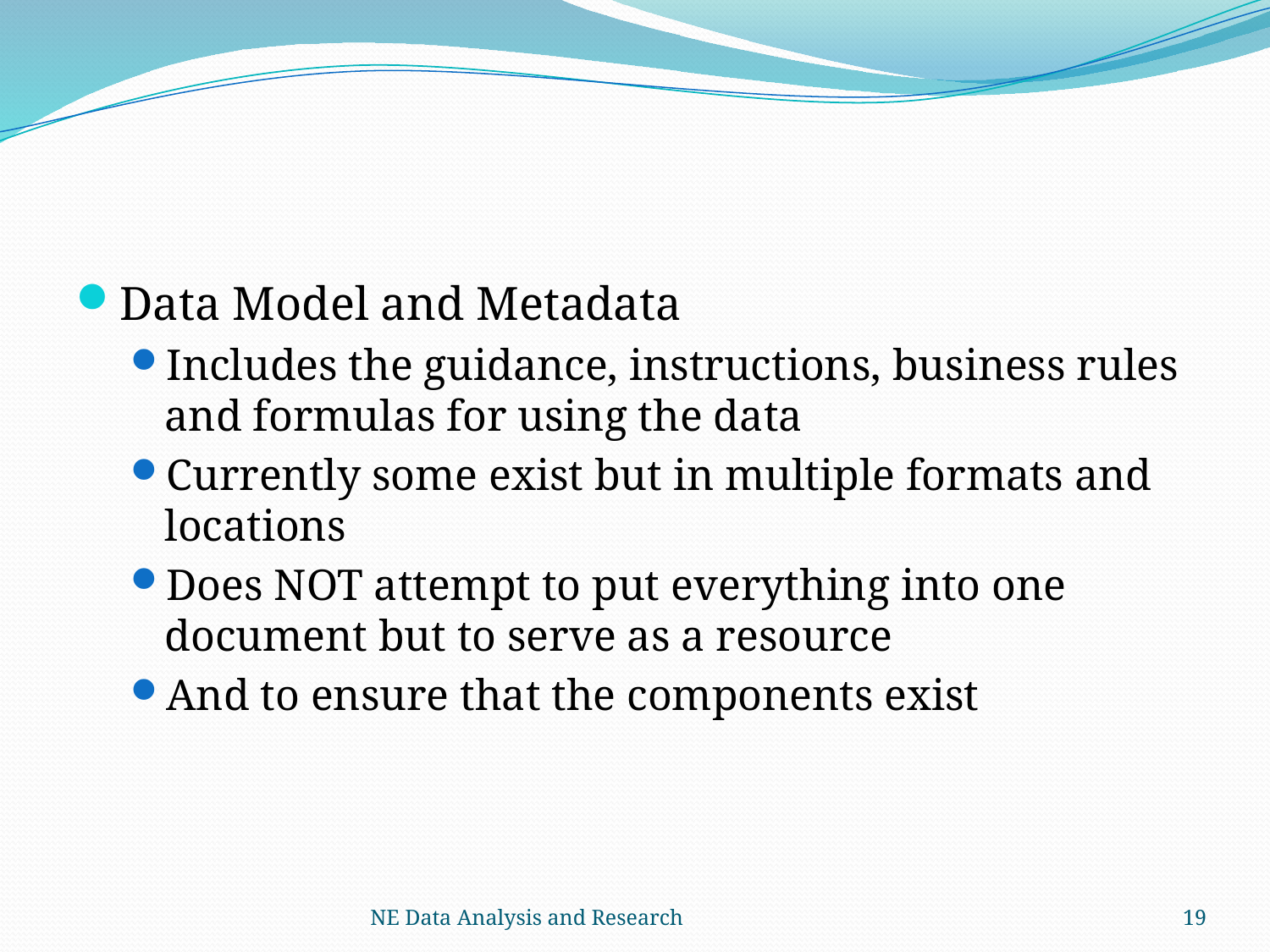

#
Data Model and Metadata
Includes the guidance, instructions, business rules and formulas for using the data
Currently some exist but in multiple formats and locations
Does NOT attempt to put everything into one document but to serve as a resource
And to ensure that the components exist
NE Data Analysis and Research
19